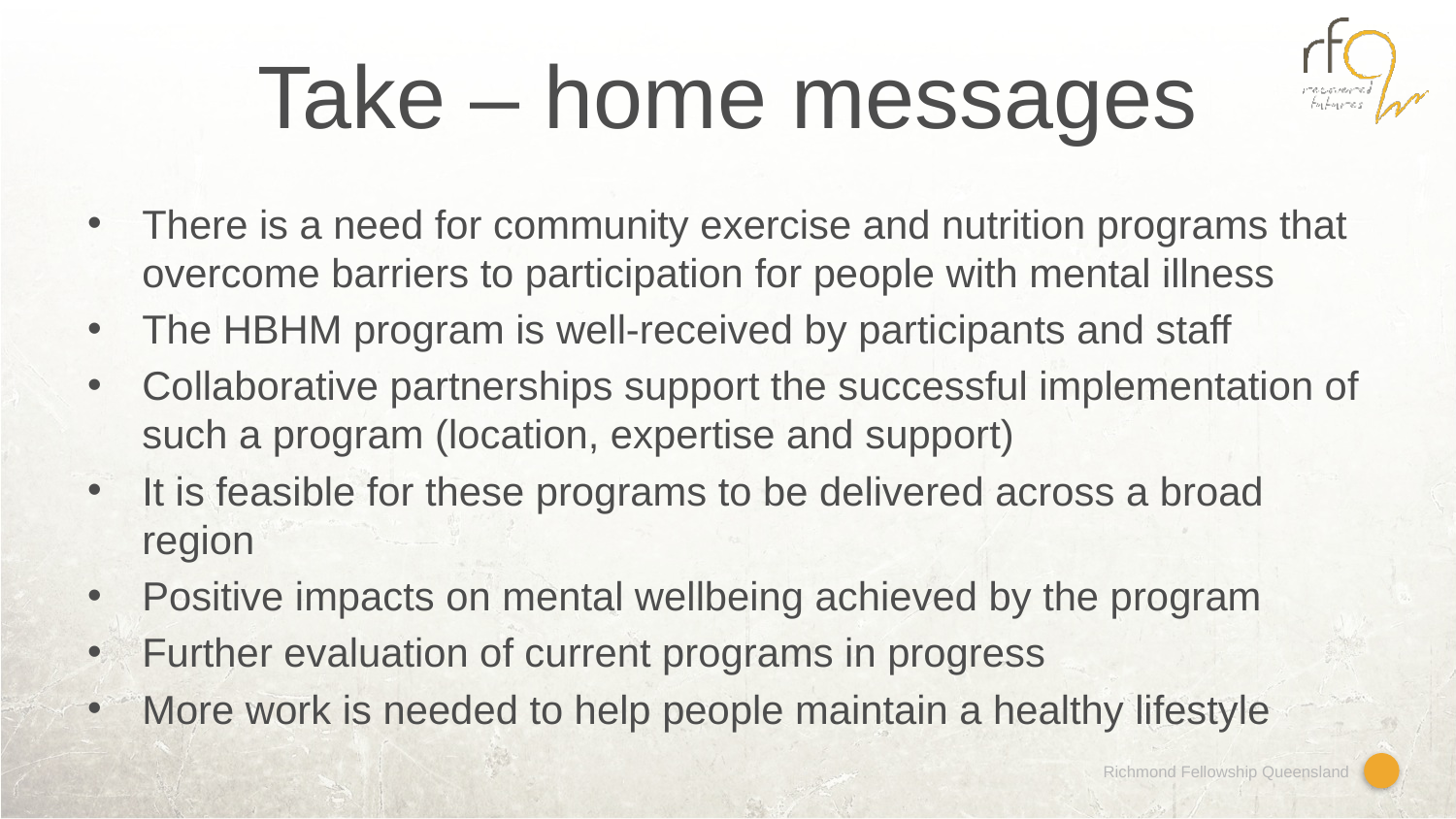

# Take – home messages
There is a need for community exercise and nutrition programs that overcome barriers to participation for people with mental illness
The HBHM program is well-received by participants and staff
Collaborative partnerships support the successful implementation of such a program (location, expertise and support)
It is feasible for these programs to be delivered across a broad region
Positive impacts on mental wellbeing achieved by the program
Further evaluation of current programs in progress
More work is needed to help people maintain a healthy lifestyle